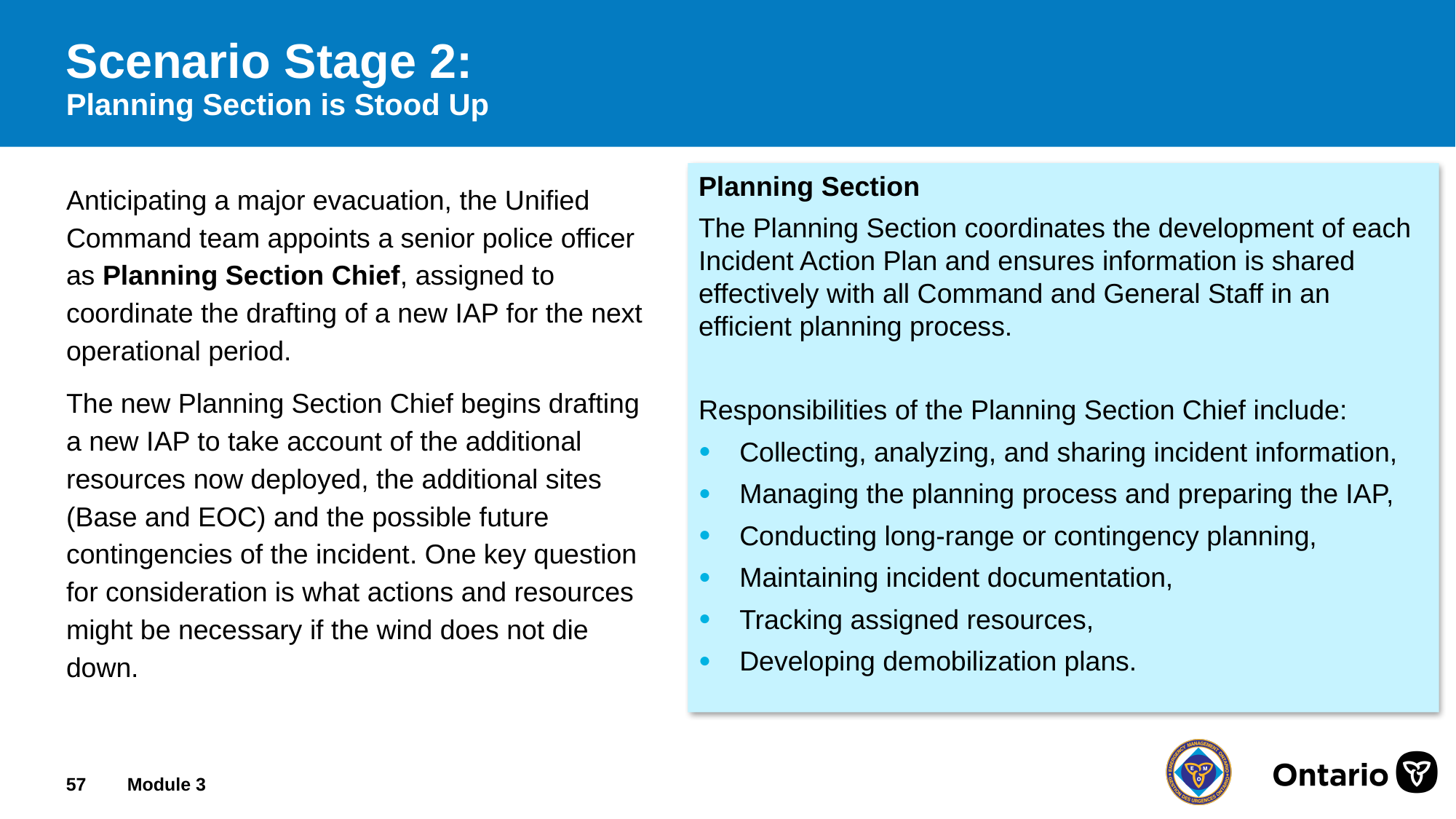

# Scenario Stage 2: Planning Section is Stood Up
Planning Section
The Planning Section coordinates the development of each Incident Action Plan and ensures information is shared effectively with all Command and General Staff in an efficient planning process.

Responsibilities of the Planning Section Chief include:
Collecting, analyzing, and sharing incident information,
Managing the planning process and preparing the IAP,
Conducting long-range or contingency planning,
Maintaining incident documentation,
Tracking assigned resources,
Developing demobilization plans.
Anticipating a major evacuation, the Unified Command team appoints a senior police officer as Planning Section Chief, assigned to coordinate the drafting of a new IAP for the next operational period.
The new Planning Section Chief begins drafting a new IAP to take account of the additional resources now deployed, the additional sites (Base and EOC) and the possible future contingencies of the incident. One key question for consideration is what actions and resources might be necessary if the wind does not die down.
57
Module 3